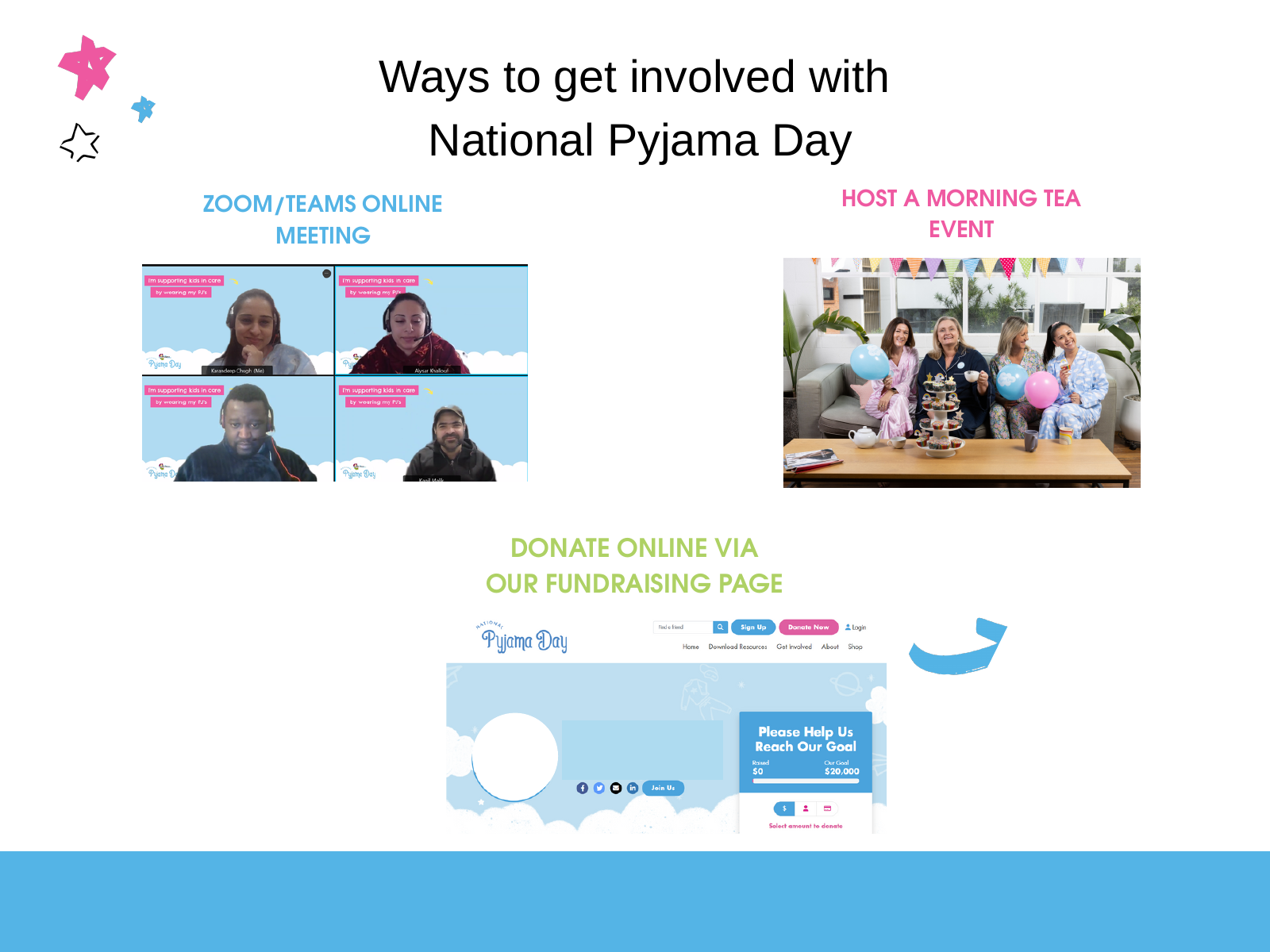

Ways to get involved with
National Pyjama Day

HOST A MORNING TEA EVENT

ZOOM/TEAMS ONLINE MEETING

DONATE ONLINE VIA
OUR FUNDRAISING PAGE